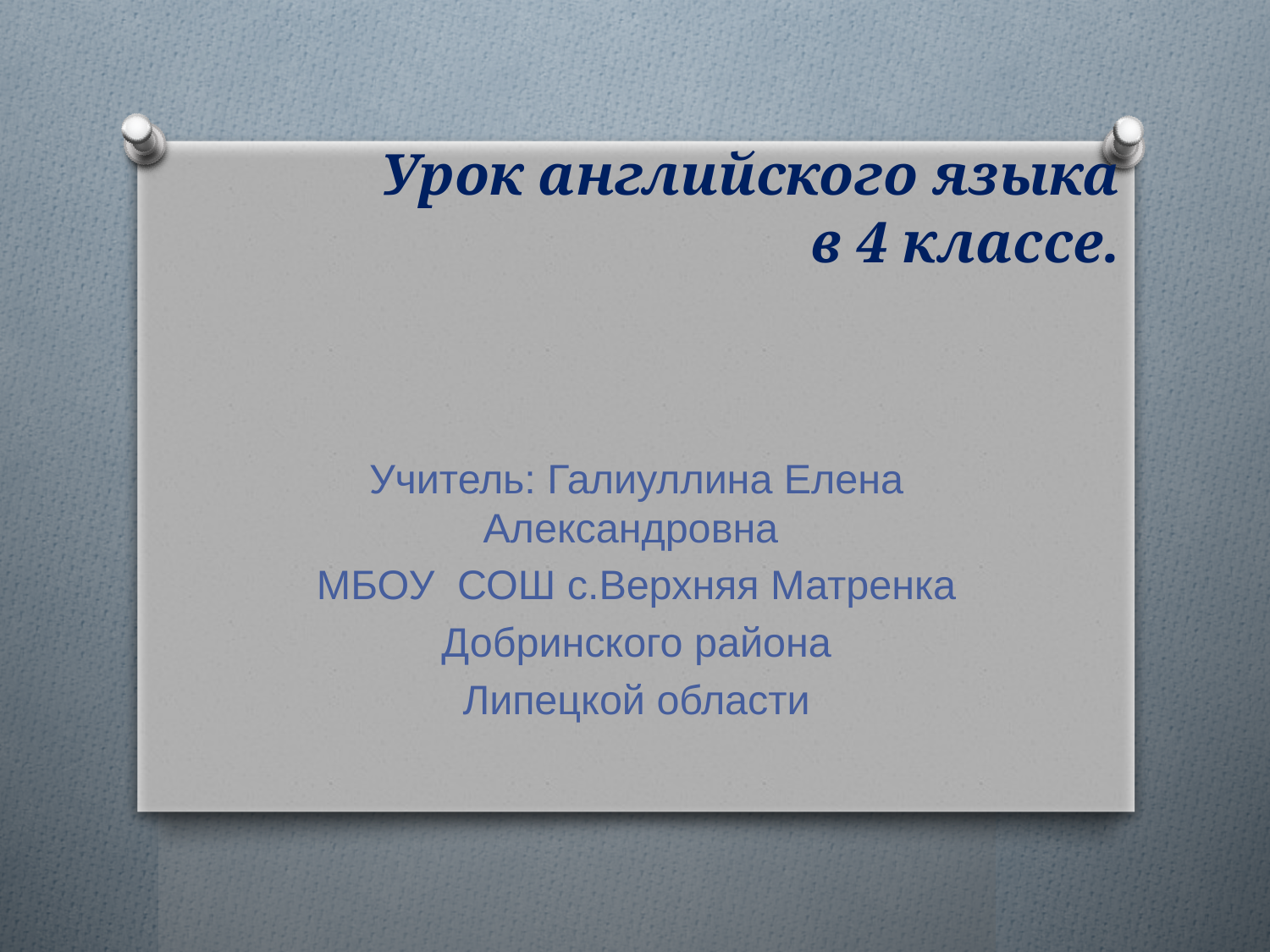

# Урок английского языка в 4 классе.
Учитель: Галиуллина Елена Александровна
МБОУ  СОШ с.Верхняя Матренка
Добринского района
Липецкой области